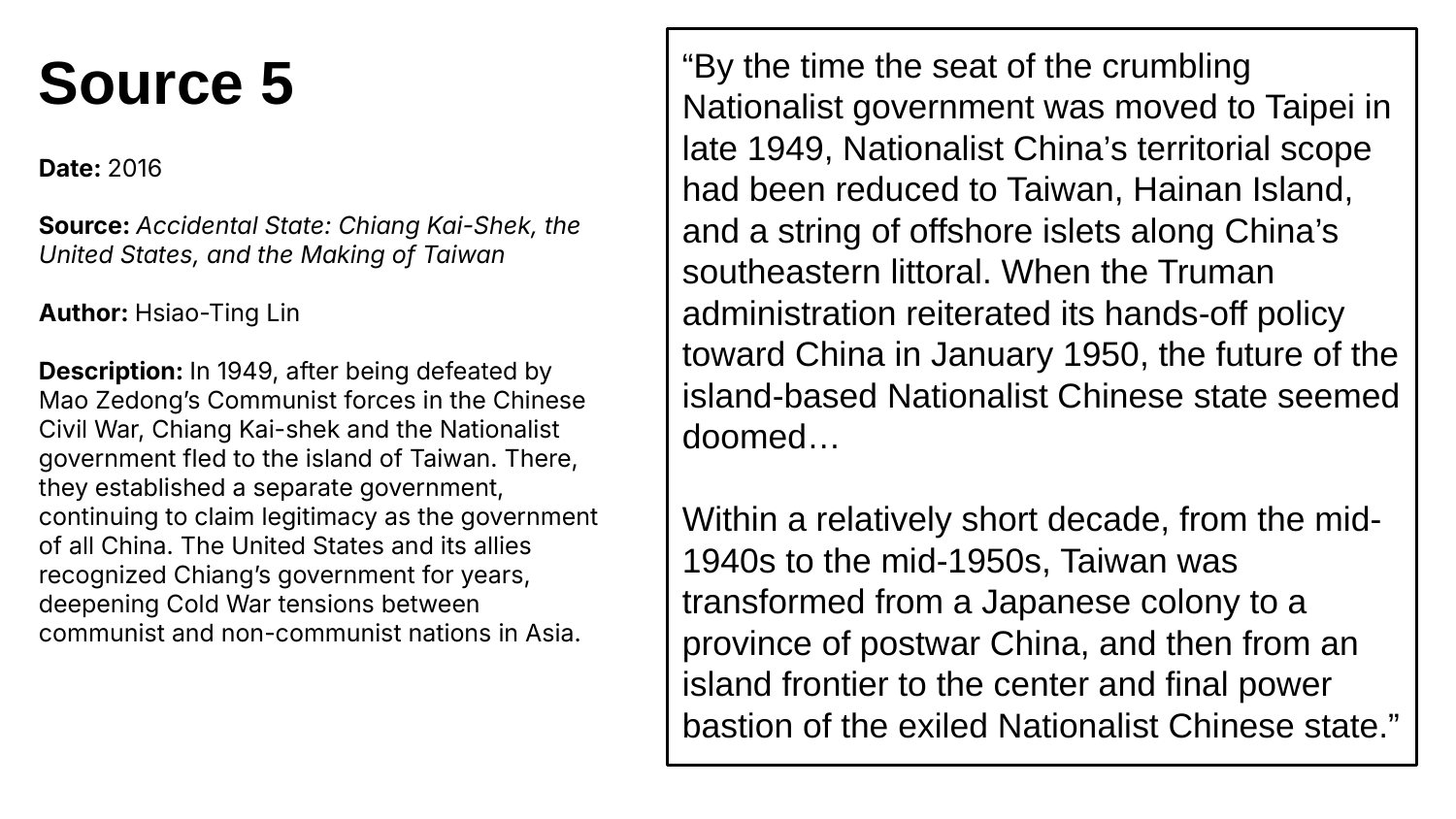

Source 5

Date: 2016

Source: Accidental State: Chiang Kai-Shek, the United States, and the Making of Taiwan

Author: Hsiao-Ting Lin

Description: In 1949, after being defeated by Mao Zedong’s Communist forces in the Chinese Civil War, Chiang Kai-shek and the Nationalist government fled to the island of Taiwan. There, they established a separate government, continuing to claim legitimacy as the government of all China. The United States and its allies recognized Chiang’s government for years, deepening Cold War tensions between communist and non-communist nations in Asia.

“By the time the seat of the crumbling Nationalist government was moved to Taipei in late 1949, Nationalist China’s territorial scope had been reduced to Taiwan, Hainan Island, and a string of offshore islets along China’s southeastern littoral. When the Truman administration reiterated its hands-off policy toward China in January 1950, the future of the island-based Nationalist Chinese state seemed doomed…

Within a relatively short decade, from the mid-1940s to the mid-1950s, Taiwan was transformed from a Japanese colony to a province of postwar China, and then from an island frontier to the center and final power bastion of the exiled Nationalist Chinese state.”